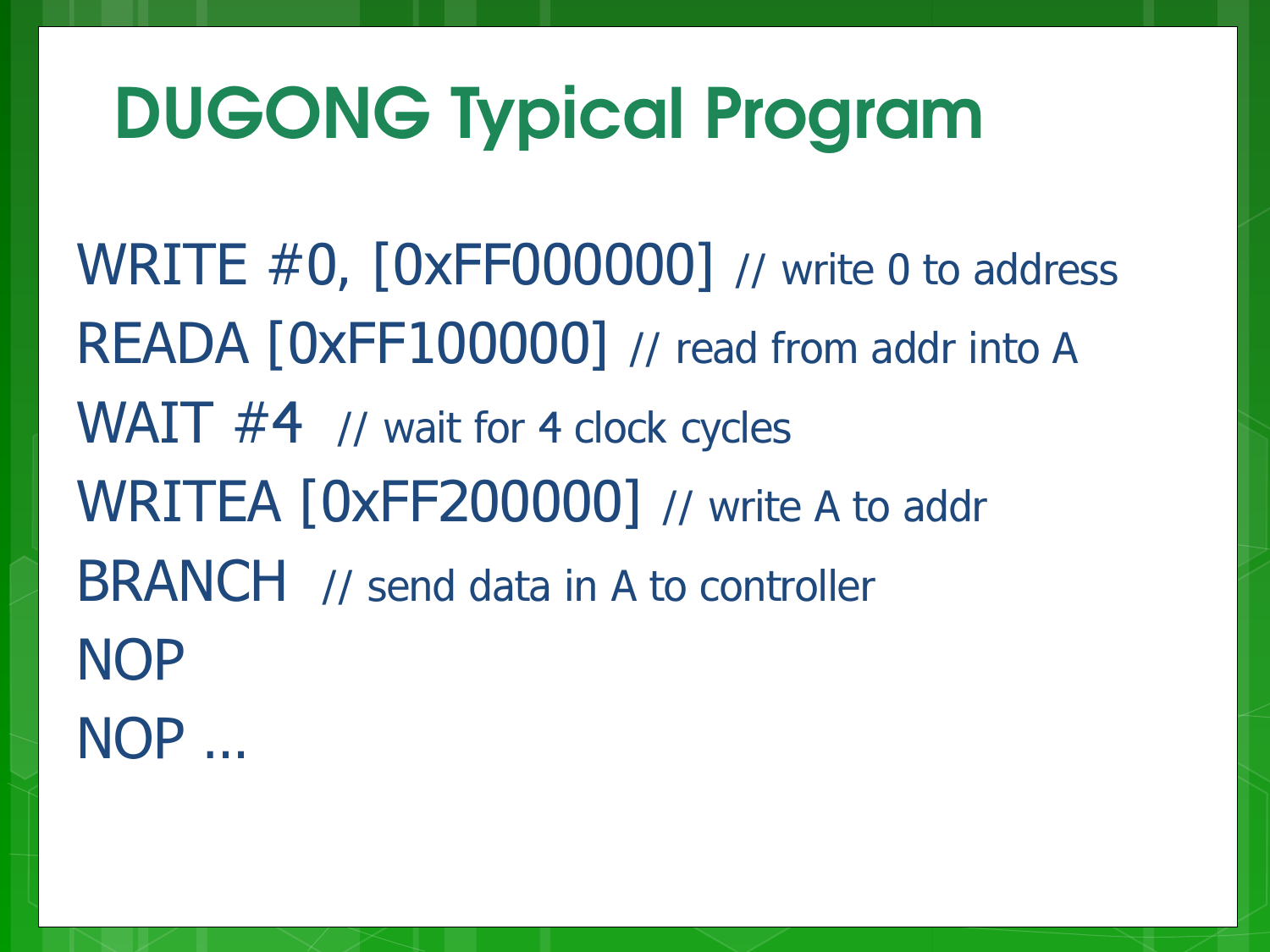

# DUGONG Typical Program
WRITE #0, [0xFF000000] // write 0 to address
READA [0xFF100000] // read from addr into A
WAIT #4  // wait for 4 clock cycles
WRITEA [0xFF200000] // write A to addr
BRANCH  // send data in A to controller
NOP
NOP …